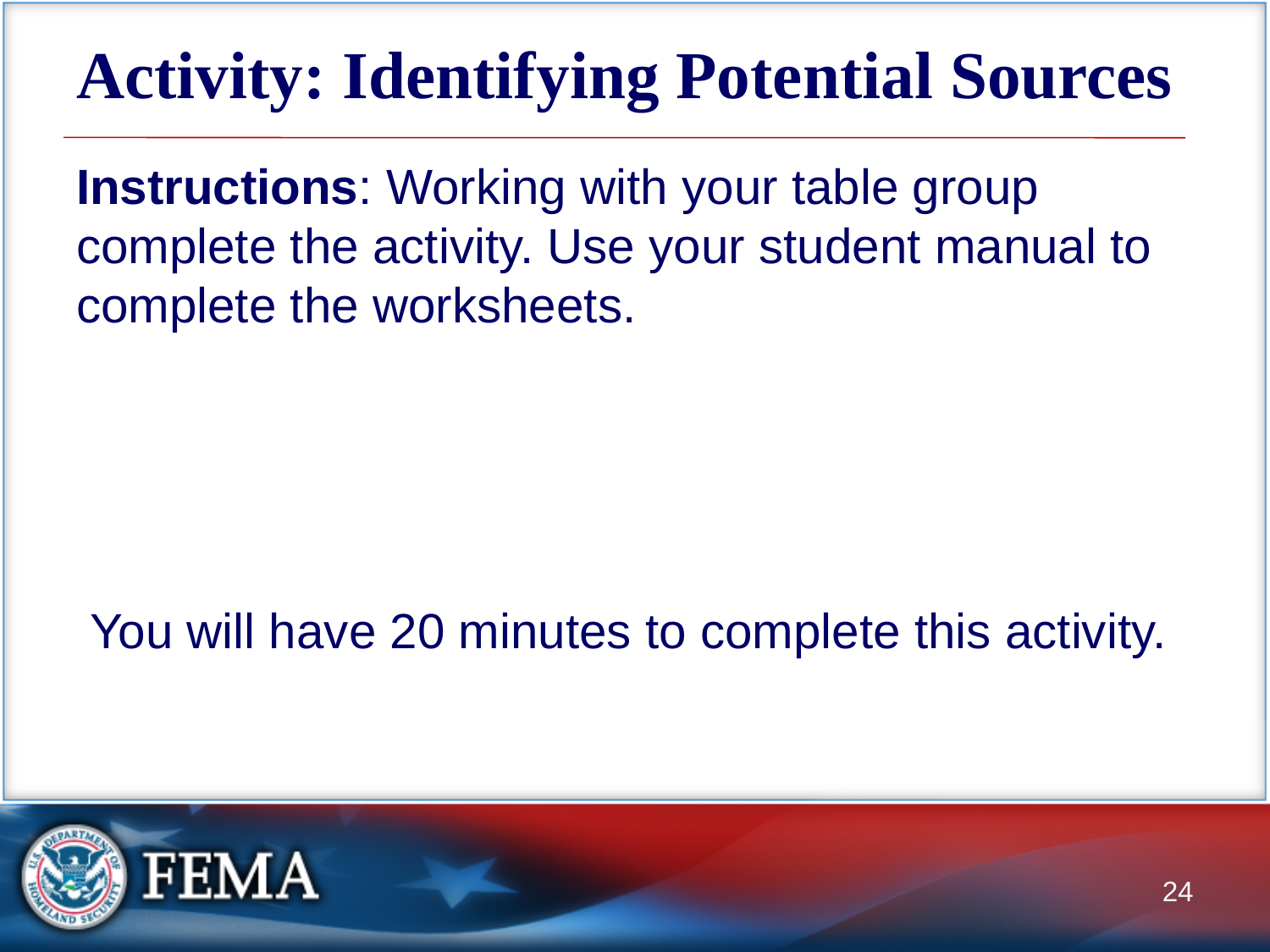

# Activity: Identifying Potential Sources
Instructions: Working with your table group complete the activity. Use your student manual to complete the worksheets.

 You will have 20 minutes to complete this activity.
24